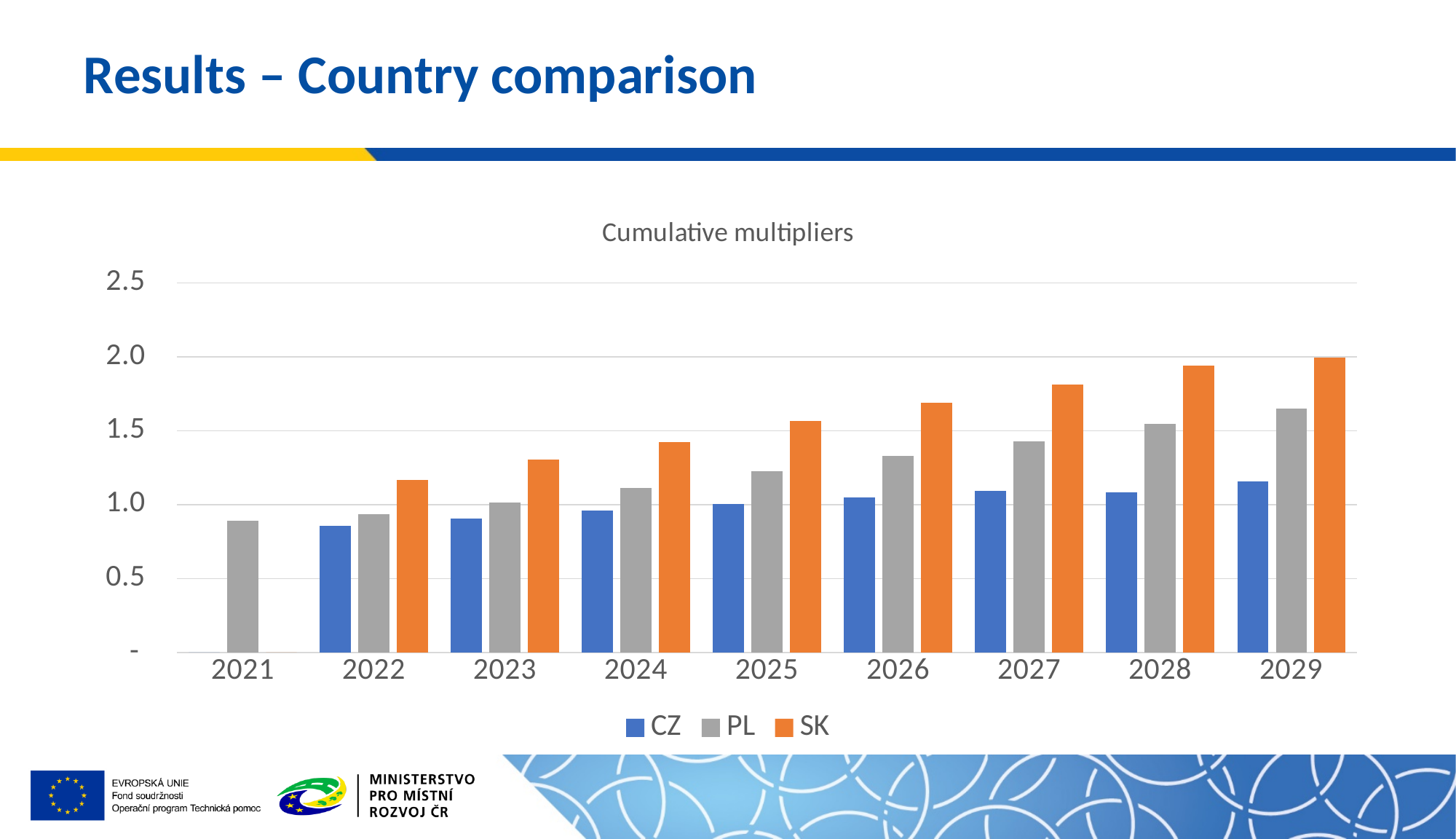

# Results – Country comparison

### Chart: Cumulative multipliers

| Category | CZ | PL | SK |
|---|---|---|---|
| 2021 | 0.0 | 0.8928887558645057 | 0.0 |
| 2022 | 0.8566569991951061 | 0.9351254629575673 | 1.1687840387805641 |
| 2023 | 0.9035309286480502 | 1.0132002860957687 | 1.3024621289315381 |
| 2024 | 0.9598313314405428 | 1.1130120124711824 | 1.4214667498443336 |
| 2025 | 1.003531579272402 | 1.2236614800433319 | 1.5659071006338579 |
| 2026 | 1.0480304786774743 | 1.330721459099476 | 1.6901070187256737 |
| 2027 | 1.0906238183503378 | 1.4265005480909927 | 1.8133614148737958 |
| 2028 | 1.0817929277722516 | 1.5483084963451232 | 1.938003789260842 |
| 2029 | 1.1558103094321224 | 1.651505132095689 | 1.9965107357092804 |